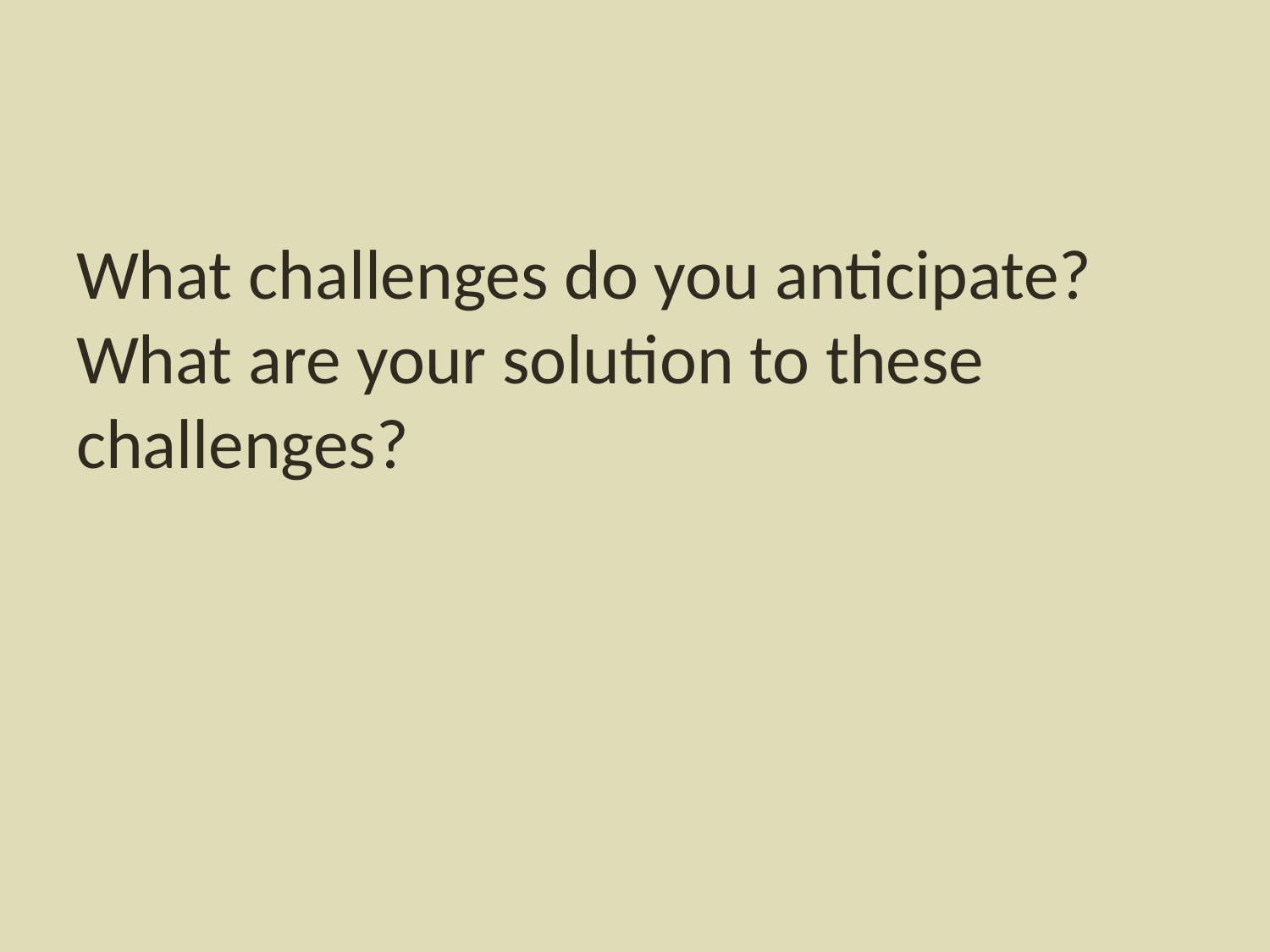

What challenges do you anticipate? What are your solution to these challenges?